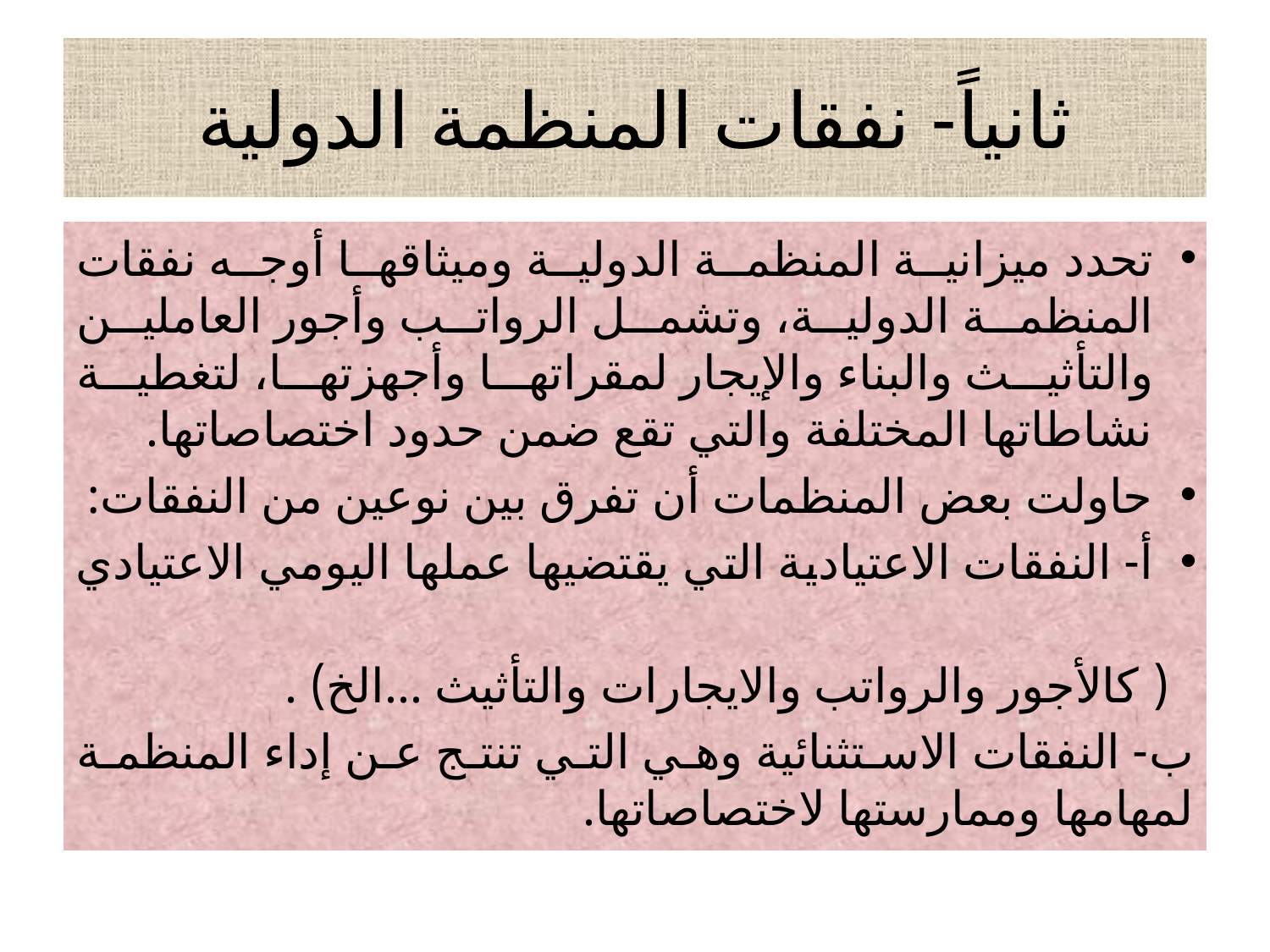

# ثانياً- نفقات المنظمة الدولية
تحدد ميزانية المنظمة الدولية وميثاقها أوجه نفقات المنظمة الدولية، وتشمل الرواتب وأجور العاملين والتأثيث والبناء والإيجار لمقراتها وأجهزتها، لتغطية نشاطاتها المختلفة والتي تقع ضمن حدود اختصاصاتها.
حاولت بعض المنظمات أن تفرق بين نوعين من النفقات:
أ- النفقات الاعتيادية التي يقتضيها عملها اليومي الاعتيادي
  ( كالأجور والرواتب والايجارات والتأثيث ...الخ) .
ب- النفقات الاستثنائية وهي التي تنتج عن إداء المنظمة لمهامها وممارستها لاختصاصاتها.